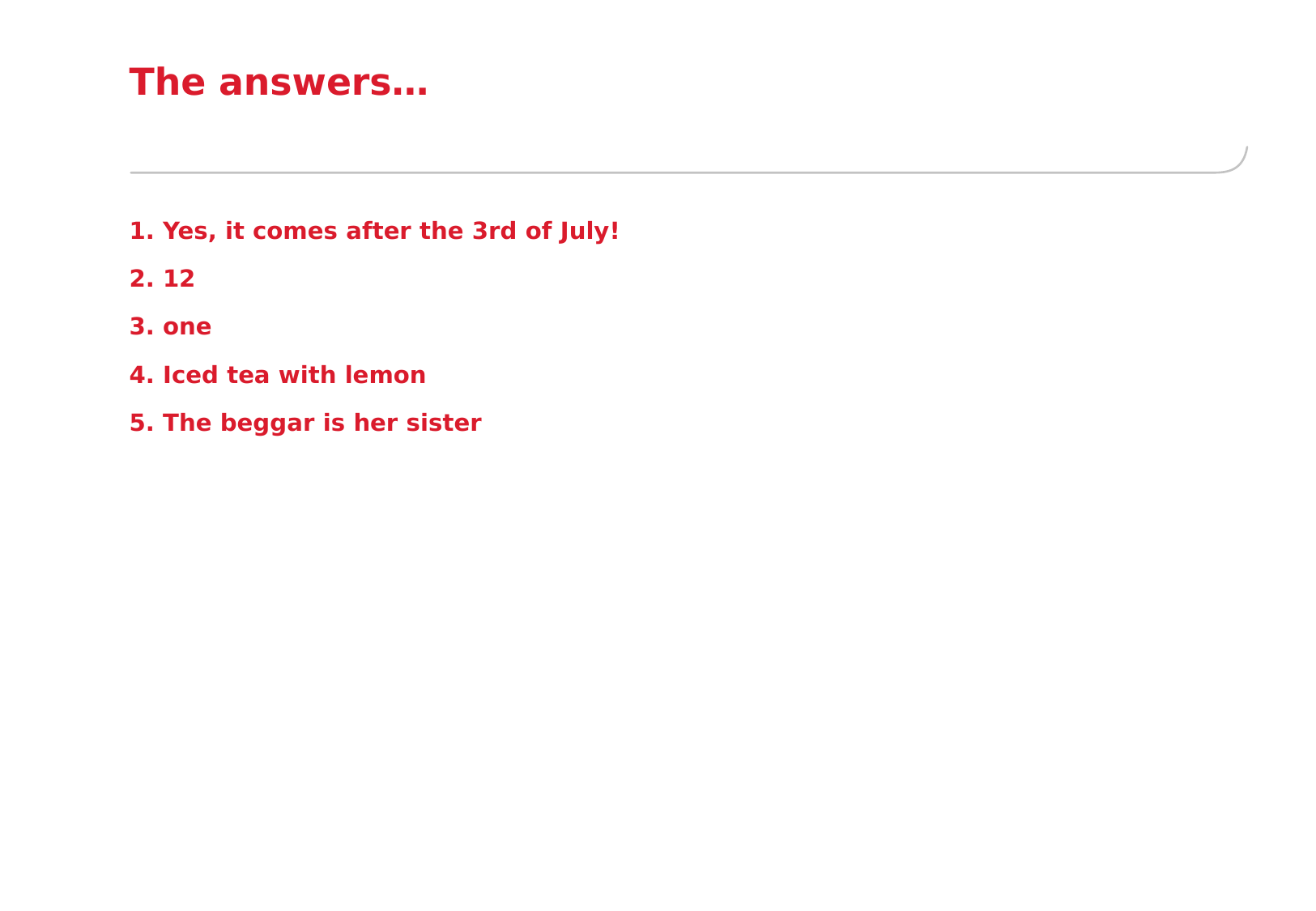

# The answers…
1. Yes, it comes after the 3rd of July!
2. 12
3. one
4. Iced tea with lemon
5. The beggar is her sister